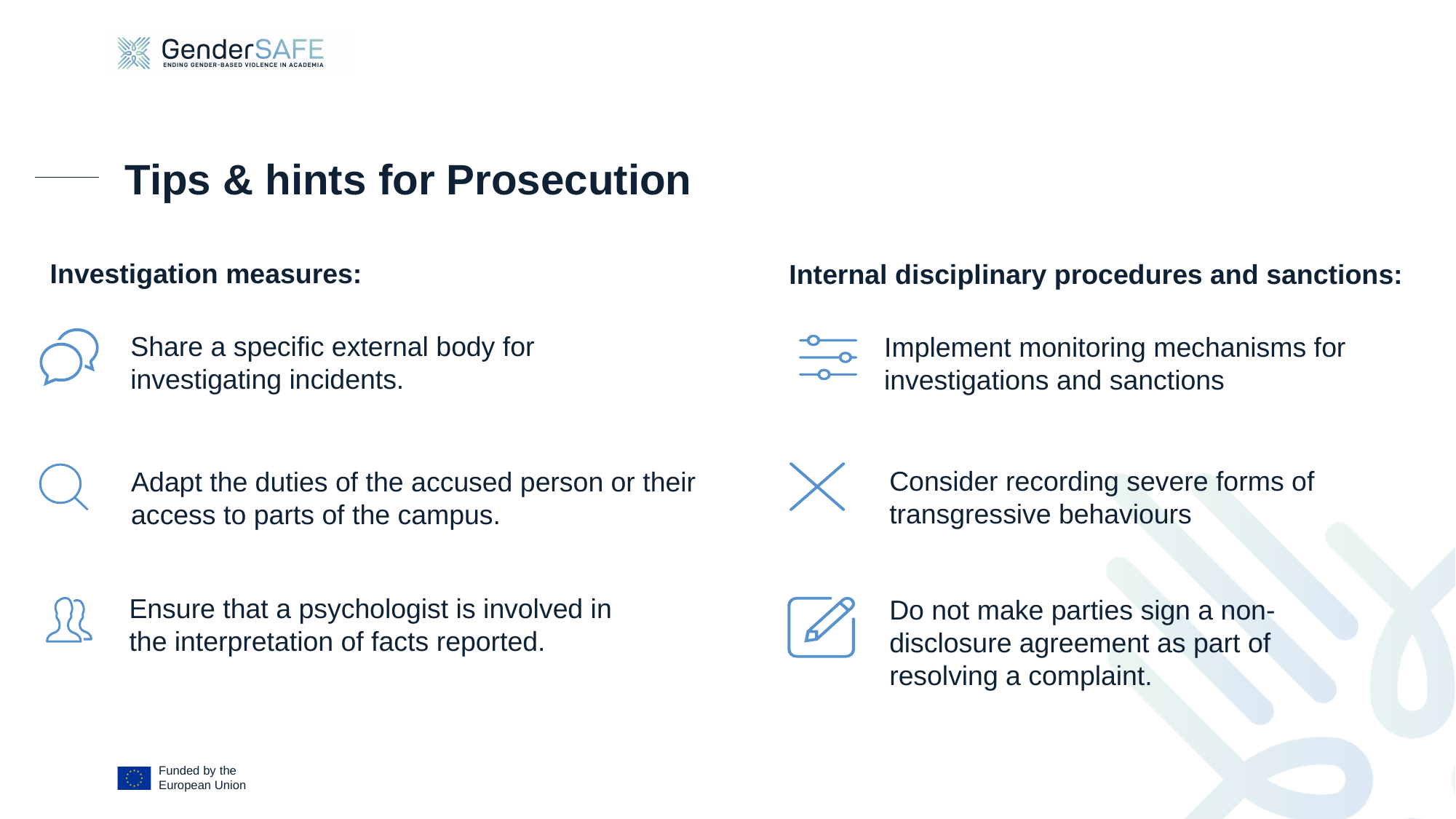

# Tips & hints for Prosecution
Investigation measures:
Internal disciplinary procedures and sanctions:
Share a specific external body for investigating incidents.
Implement monitoring mechanisms for investigations and sanctions

Consider recording severe forms of transgressive behaviours
Adapt the duties of the accused person or their access to parts of the campus.

Ensure that a psychologist is involved in the interpretation of facts reported.
Do not make parties sign a non-disclosure agreement as part of resolving a complaint.